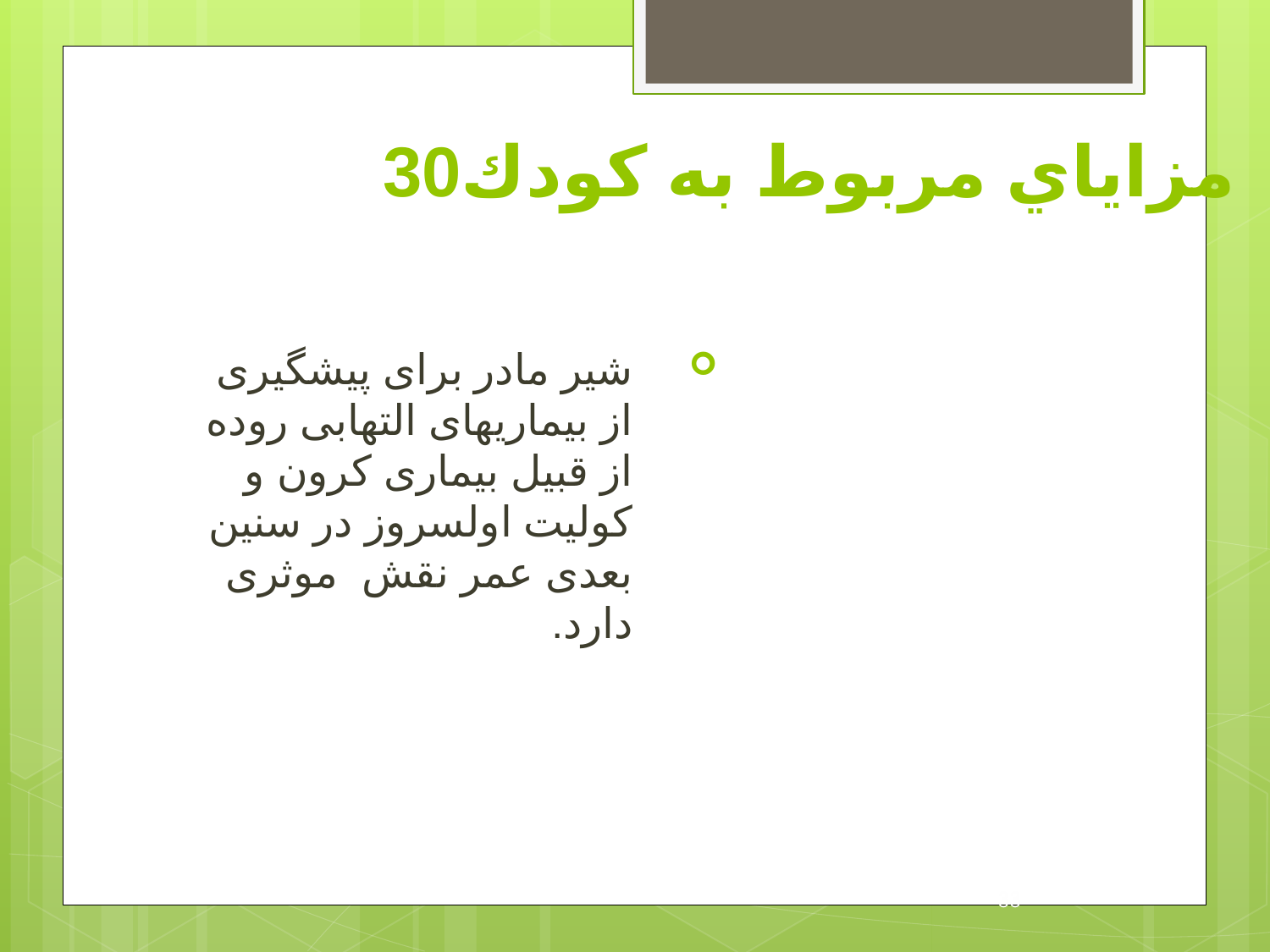

# مزاياي مربوط به كودك30

شير مادر برای پيشگيری از بيماريهای التهابی روده از قبيل بيماری کرون و کوليت اولسروز در سنين بعدی عمر نقش  موثری دارد.
33